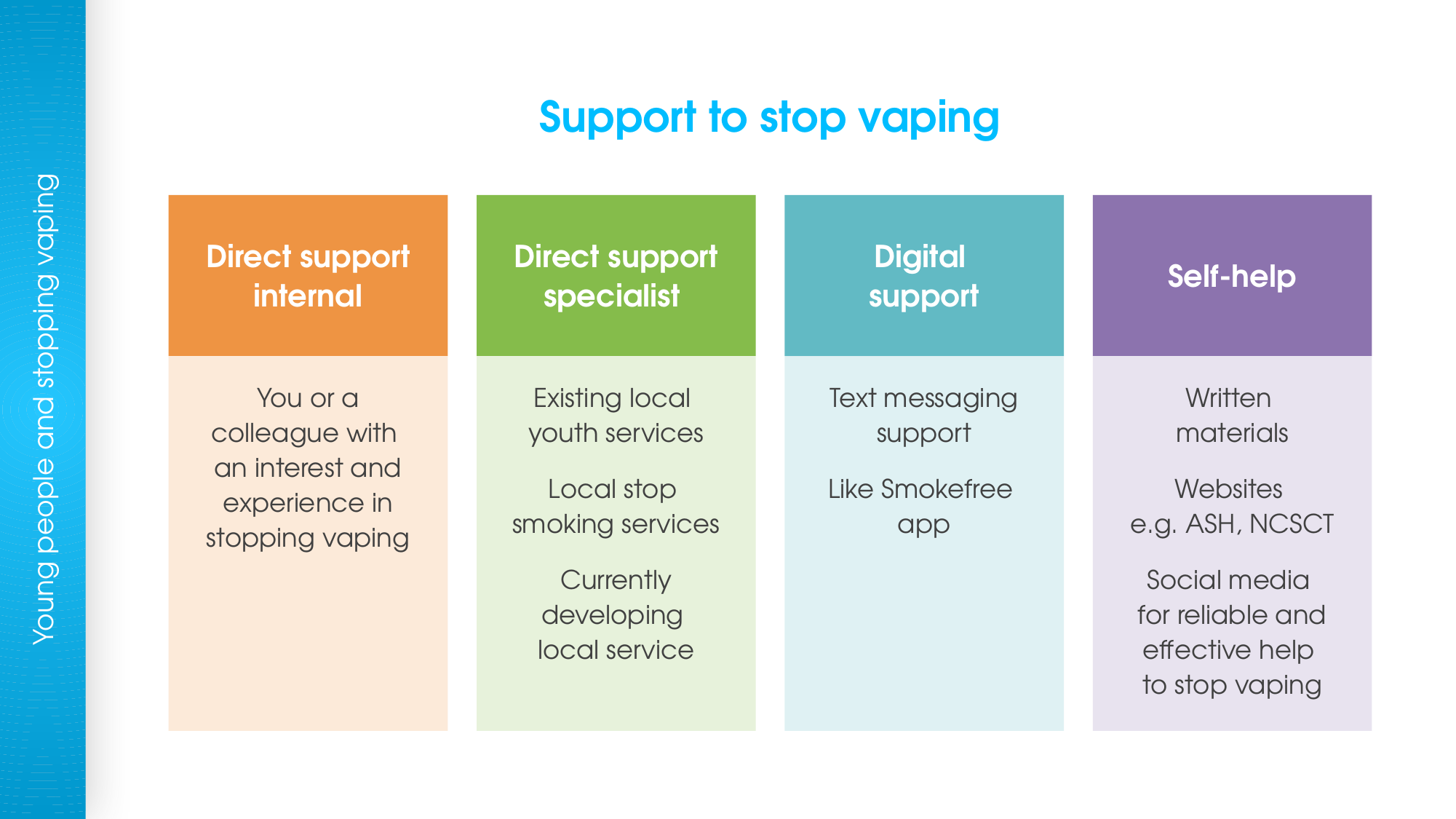

# Support to stop vaping
Direct support internal
Direct support specialist
Digital
support
Self-help
You or a colleague with
an interest and experience in stopping vaping

Existing local
youth services
Local stop
smoking services
Currently developing
local service
Text messaging support
Like Smokefree
app
Written
materials
Websites
e.g. ASH, NCSCT
Social media
for reliable and effective help
to stop vaping